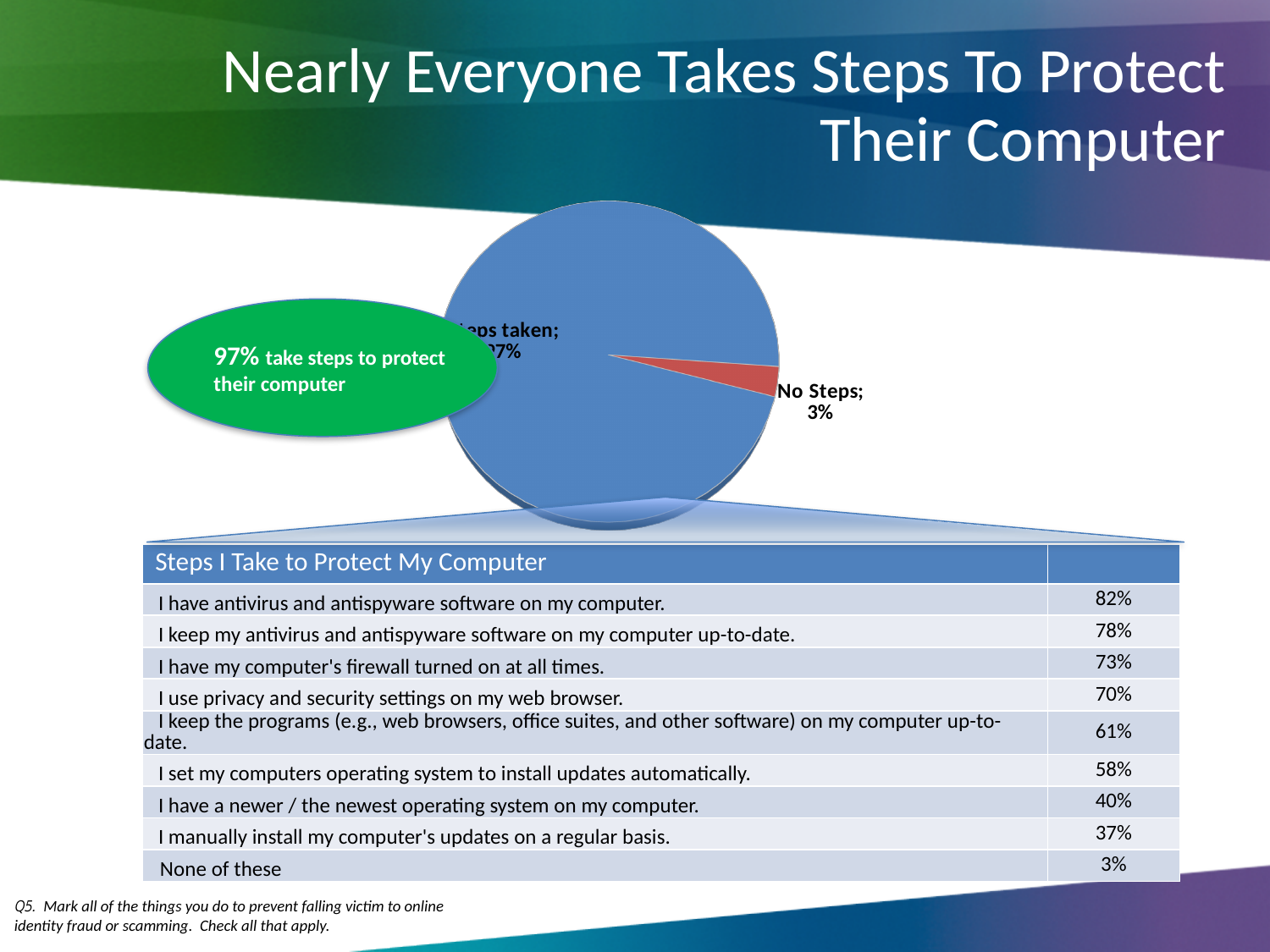

# Nearly Everyone Takes Steps To Protect Their Computer

[unsupported chart]

97% take steps to protect their computer

| Steps I Take to Protect My Computer |  |
| --- | --- |
| I have antivirus and antispyware software on my computer. | 82% |
| I keep my antivirus and antispyware software on my computer up-to-date. | 78% |
| I have my computer's firewall turned on at all times. | 73% |
| I use privacy and security settings on my web browser. | 70% |
| I keep the programs (e.g., web browsers, office suites, and other software) on my computer up-to-date. | 61% |
| I set my computers operating system to install updates automatically. | 58% |
| I have a newer / the newest operating system on my computer. | 40% |
| I manually install my computer's updates on a regular basis. | 37% |
| None of these | 3% |
Q5.  Mark all of the things you do to prevent falling victim to online identity fraud or scamming.  Check all that apply.